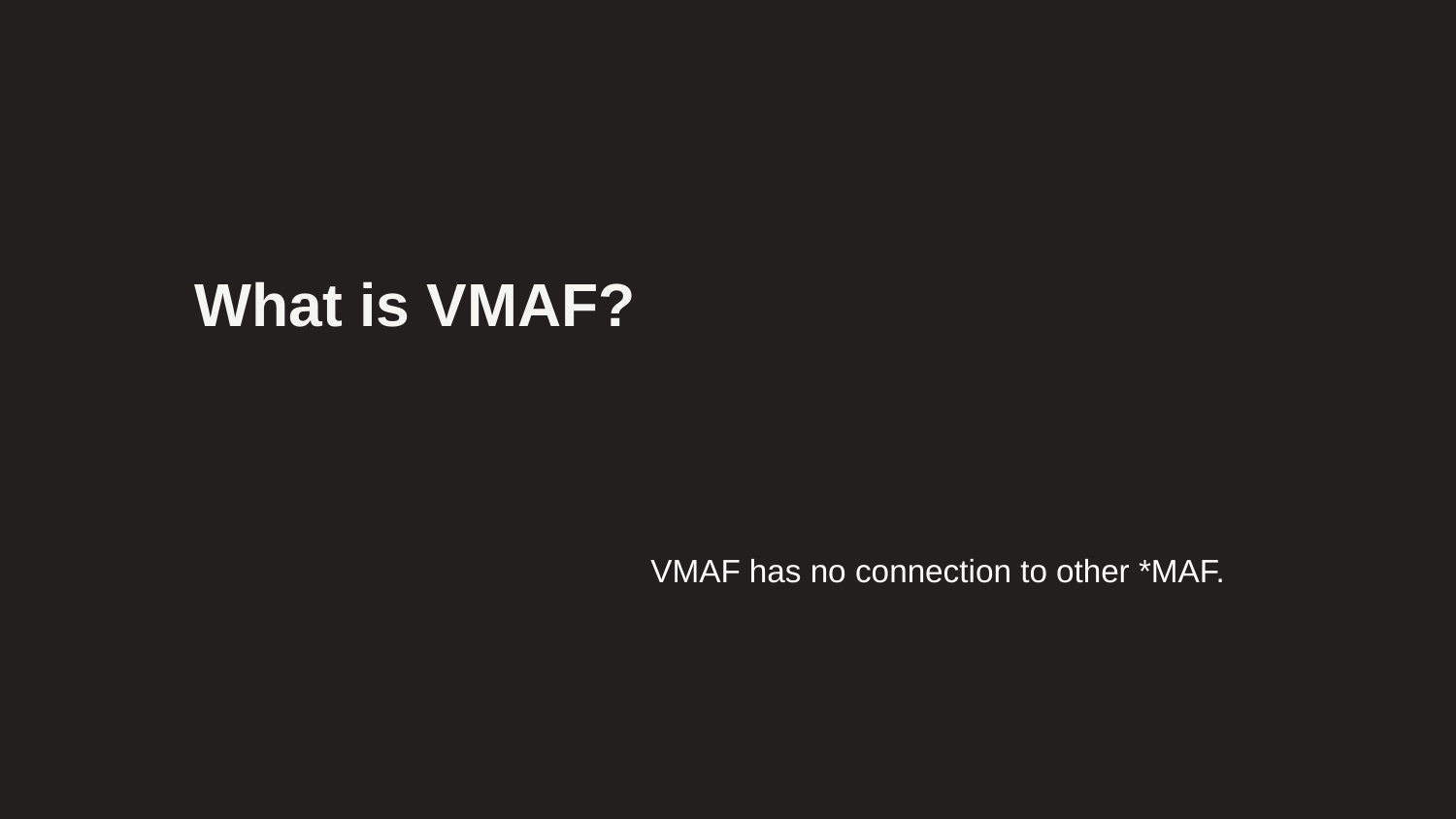

What is VMAF?
VMAF has no connection to other *MAF.